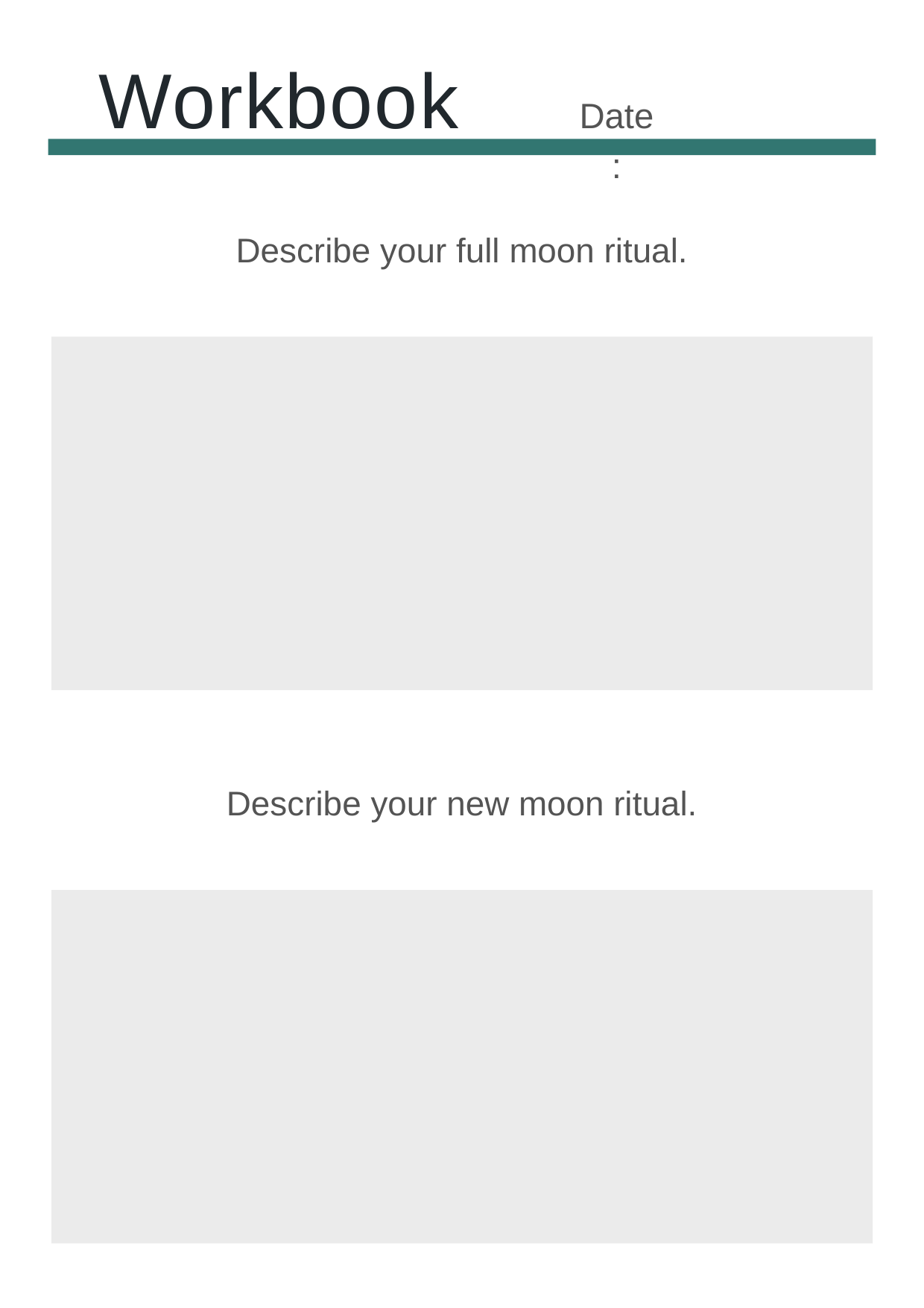

Workbook
Date:

Describe your full moon ritual.

Describe your new moon ritual.